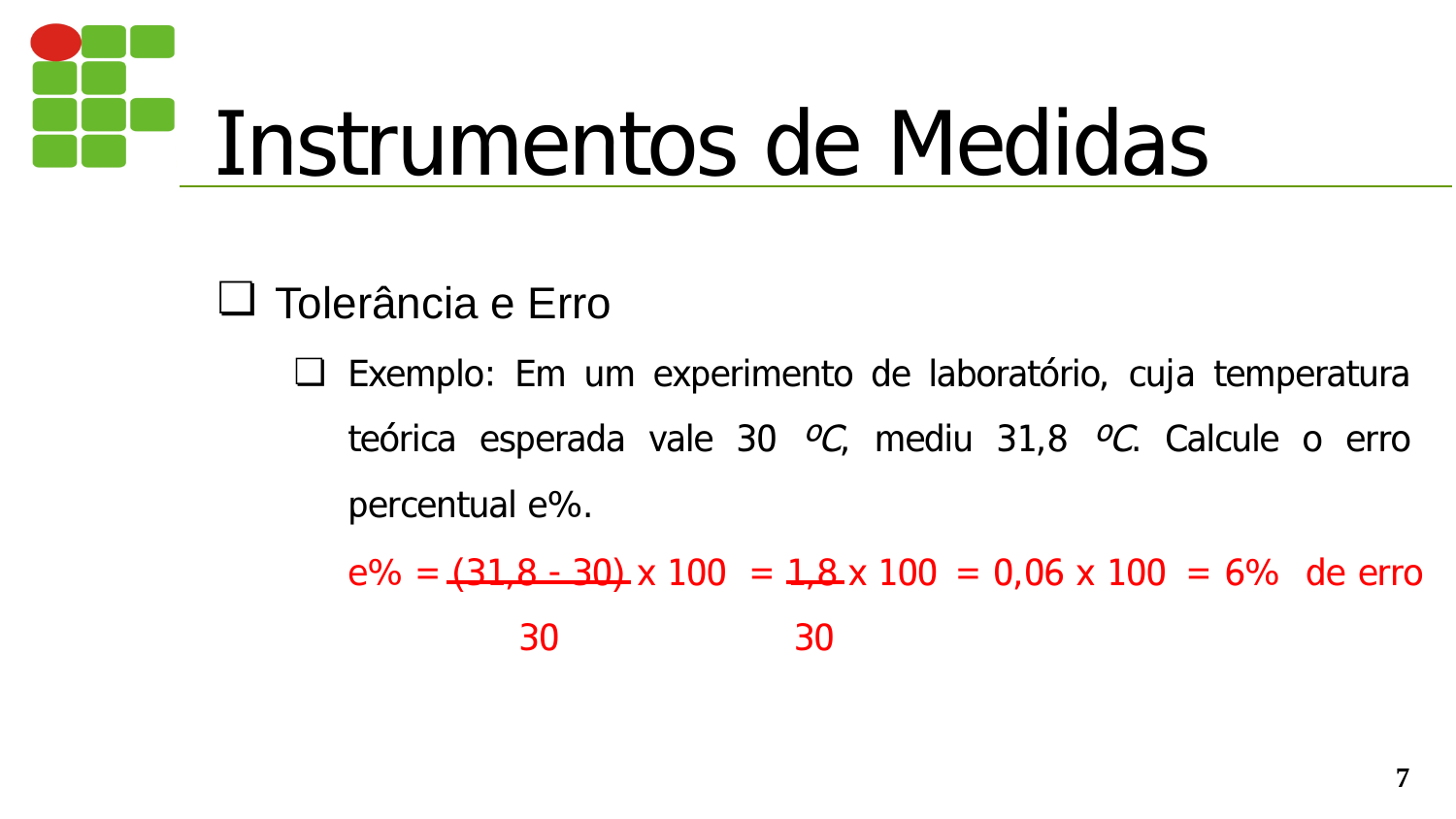

# Instrumentos de Medidas
Tolerância e Erro
Exemplo: Em um experimento de laboratório, cuja temperatura teórica esperada vale 30 ºC, mediu 31,8 ºC. Calcule o erro percentual e%.
e% = (31,8 - 30) x 100
               30
= 1,8 x 100
    30
= 0,06 x 100
= 6%  de erro
7